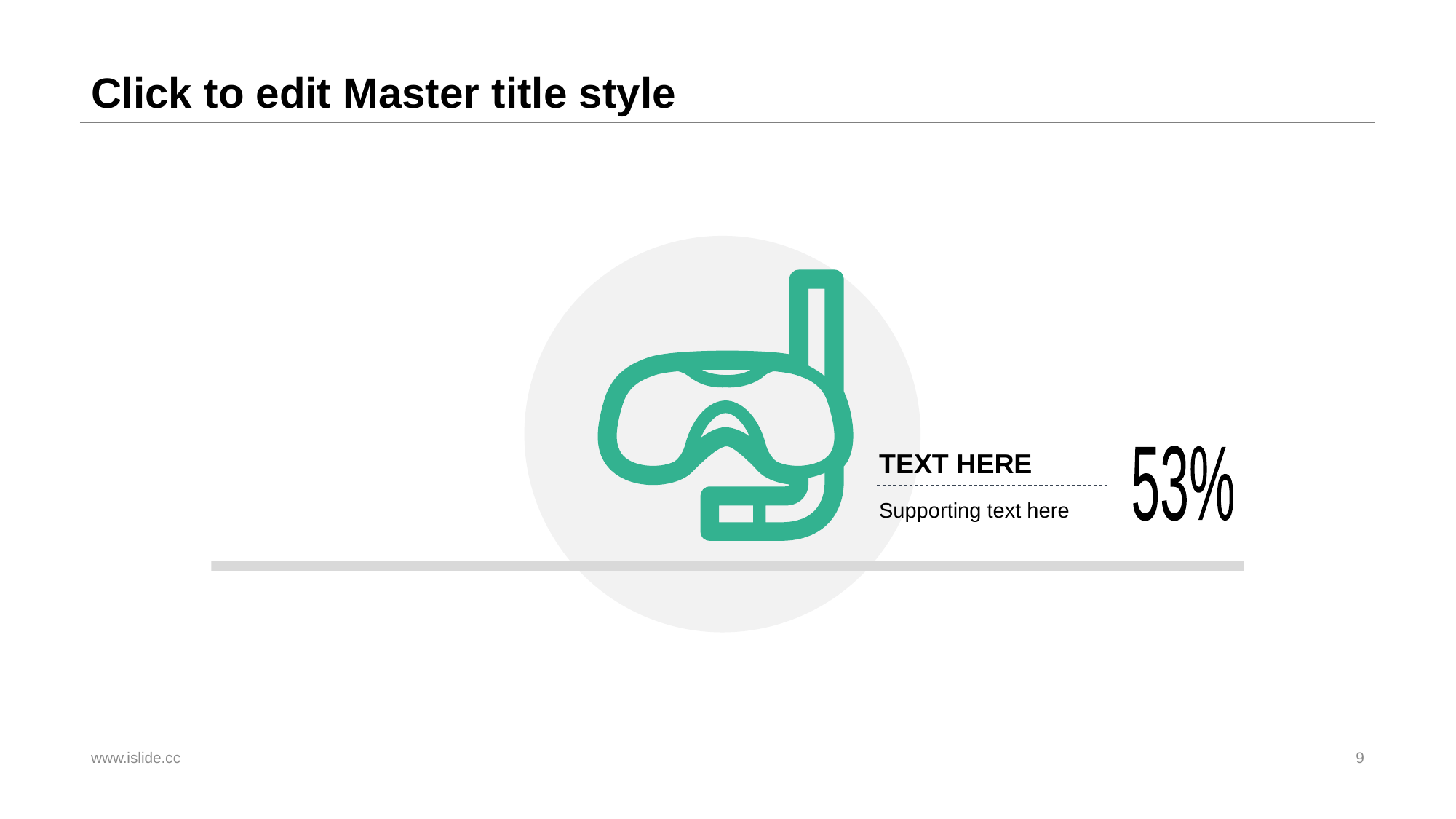

# Click to edit Master title style

TEXT HERE
53%
Supporting text here

www.islide.cc
9